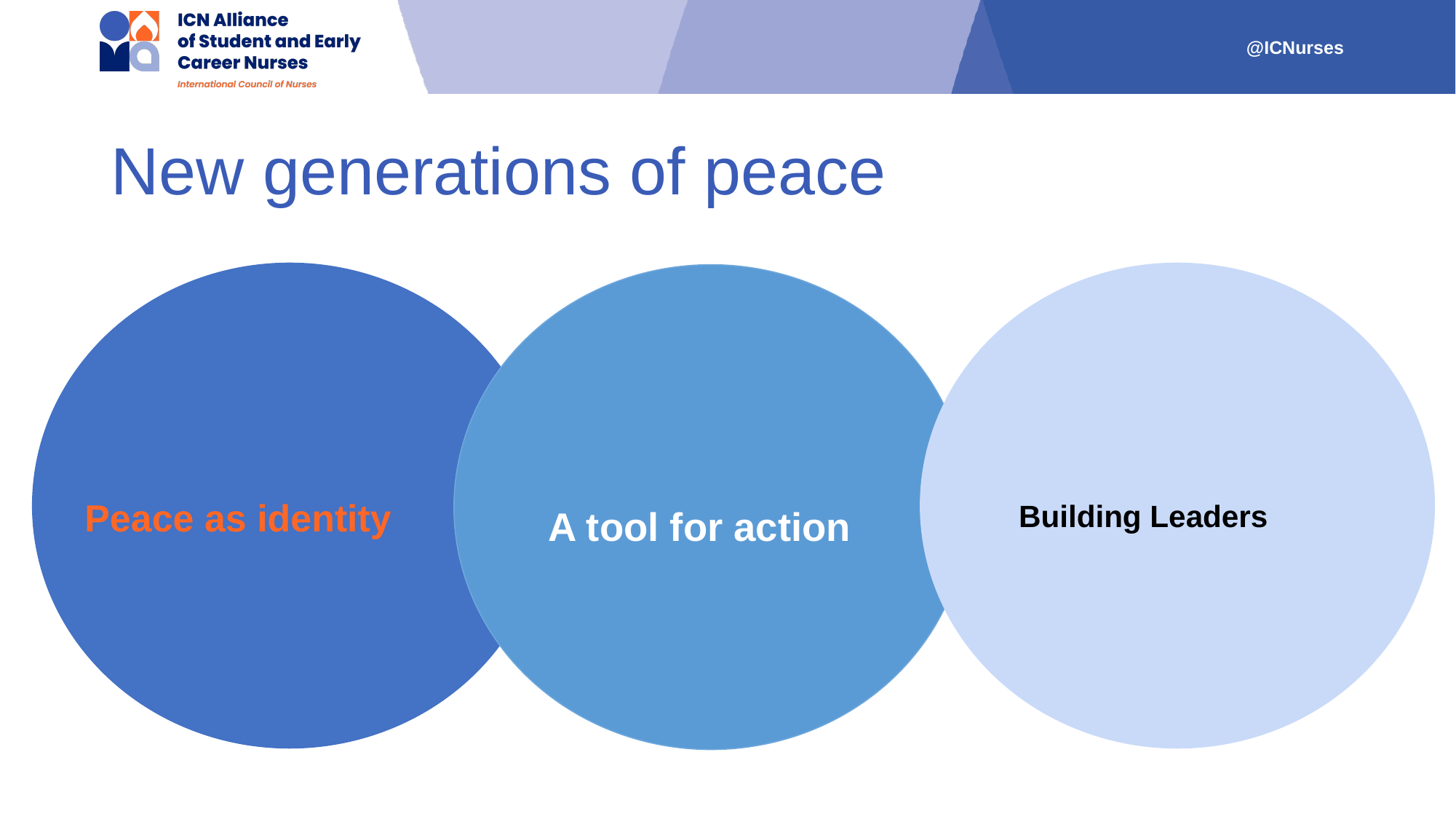

New generations of peace

Peace as identity
A tool for action
Building Leaders